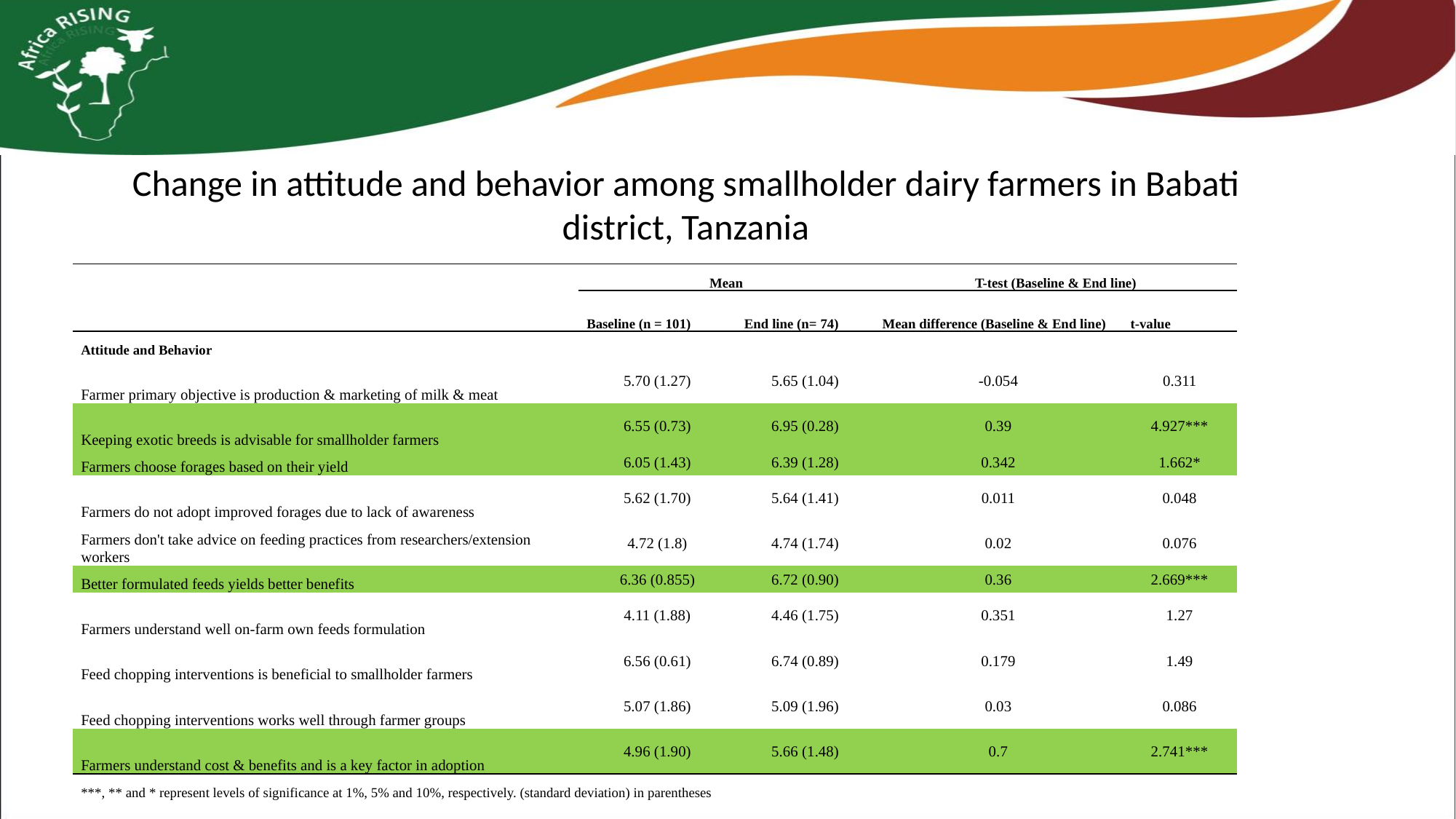

Change in attitude and behavior among smallholder dairy farmers in Babati district, Tanzania
|  | Mean |  | T-test (Baseline & End line) |  |
| --- | --- | --- | --- | --- |
|  | Baseline (n = 101) | End line (n= 74) | Mean difference (Baseline & End line) | t-value |
| Attitude and Behavior |  |  |  |  |
| Farmer primary objective is production & marketing of milk & meat | 5.70 (1.27) | 5.65 (1.04) | -0.054 | 0.311 |
| Keeping exotic breeds is advisable for smallholder farmers | 6.55 (0.73) | 6.95 (0.28) | 0.39 | 4.927\*\*\* |
| Farmers choose forages based on their yield | 6.05 (1.43) | 6.39 (1.28) | 0.342 | 1.662\* |
| Farmers do not adopt improved forages due to lack of awareness | 5.62 (1.70) | 5.64 (1.41) | 0.011 | 0.048 |
| Farmers don't take advice on feeding practices from researchers/extension workers | 4.72 (1.8) | 4.74 (1.74) | 0.02 | 0.076 |
| Better formulated feeds yields better benefits | 6.36 (0.855) | 6.72 (0.90) | 0.36 | 2.669\*\*\* |
| Farmers understand well on-farm own feeds formulation | 4.11 (1.88) | 4.46 (1.75) | 0.351 | 1.27 |
| Feed chopping interventions is beneficial to smallholder farmers | 6.56 (0.61) | 6.74 (0.89) | 0.179 | 1.49 |
| Feed chopping interventions works well through farmer groups | 5.07 (1.86) | 5.09 (1.96) | 0.03 | 0.086 |
| Farmers understand cost & benefits and is a key factor in adoption | 4.96 (1.90) | 5.66 (1.48) | 0.7 | 2.741\*\*\* |
| \*\*\*, \*\* and \* represent levels of significance at 1%, 5% and 10%, respectively. (standard deviation) in parentheses |  |  |  |  |